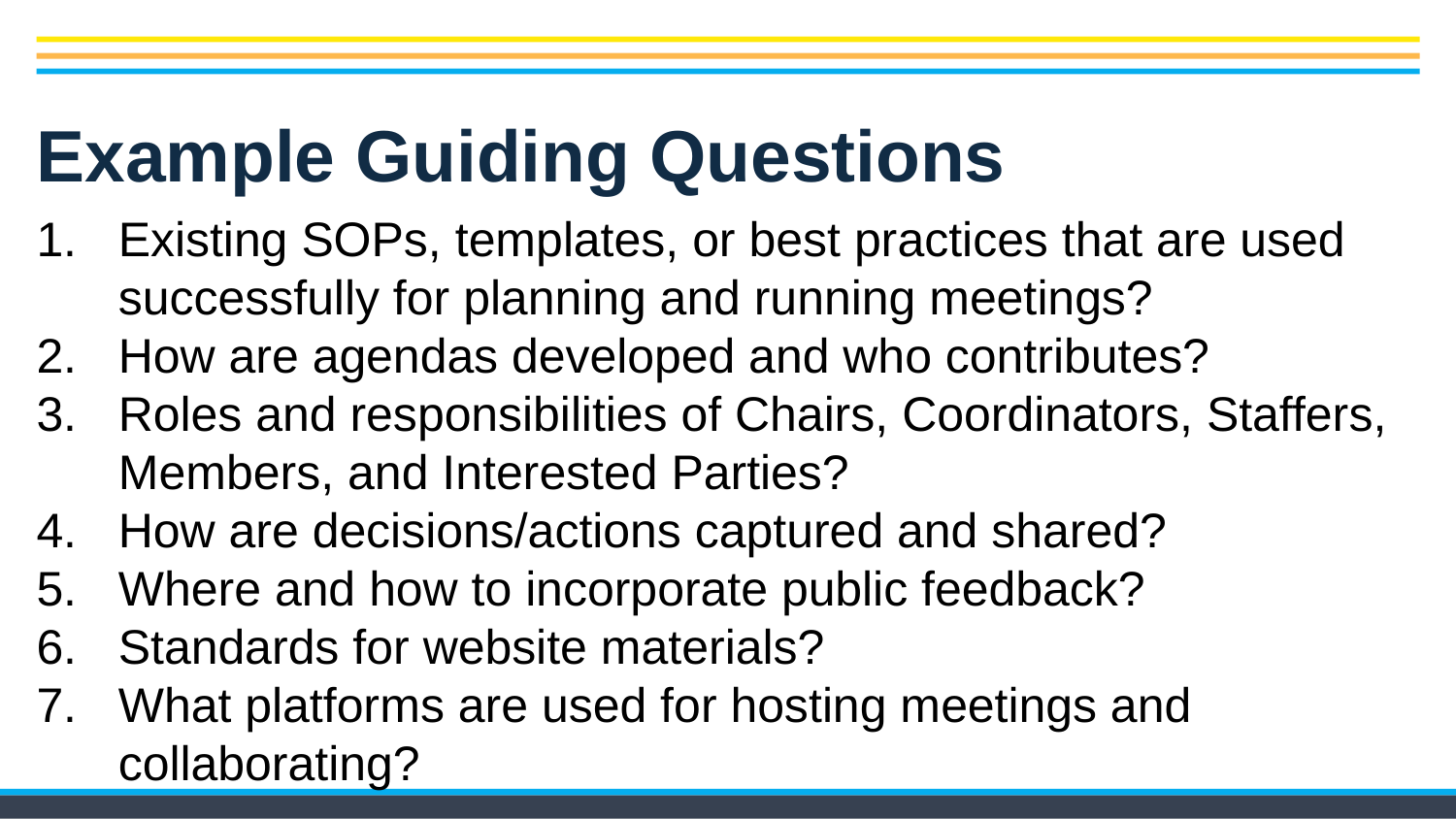

# Example Guiding Questions
Existing SOPs, templates, or best practices that are used successfully for planning and running meetings?
How are agendas developed and who contributes?
Roles and responsibilities of Chairs, Coordinators, Staffers, Members, and Interested Parties?
How are decisions/actions captured and shared?
Where and how to incorporate public feedback?
Standards for website materials?
What platforms are used for hosting meetings and collaborating?